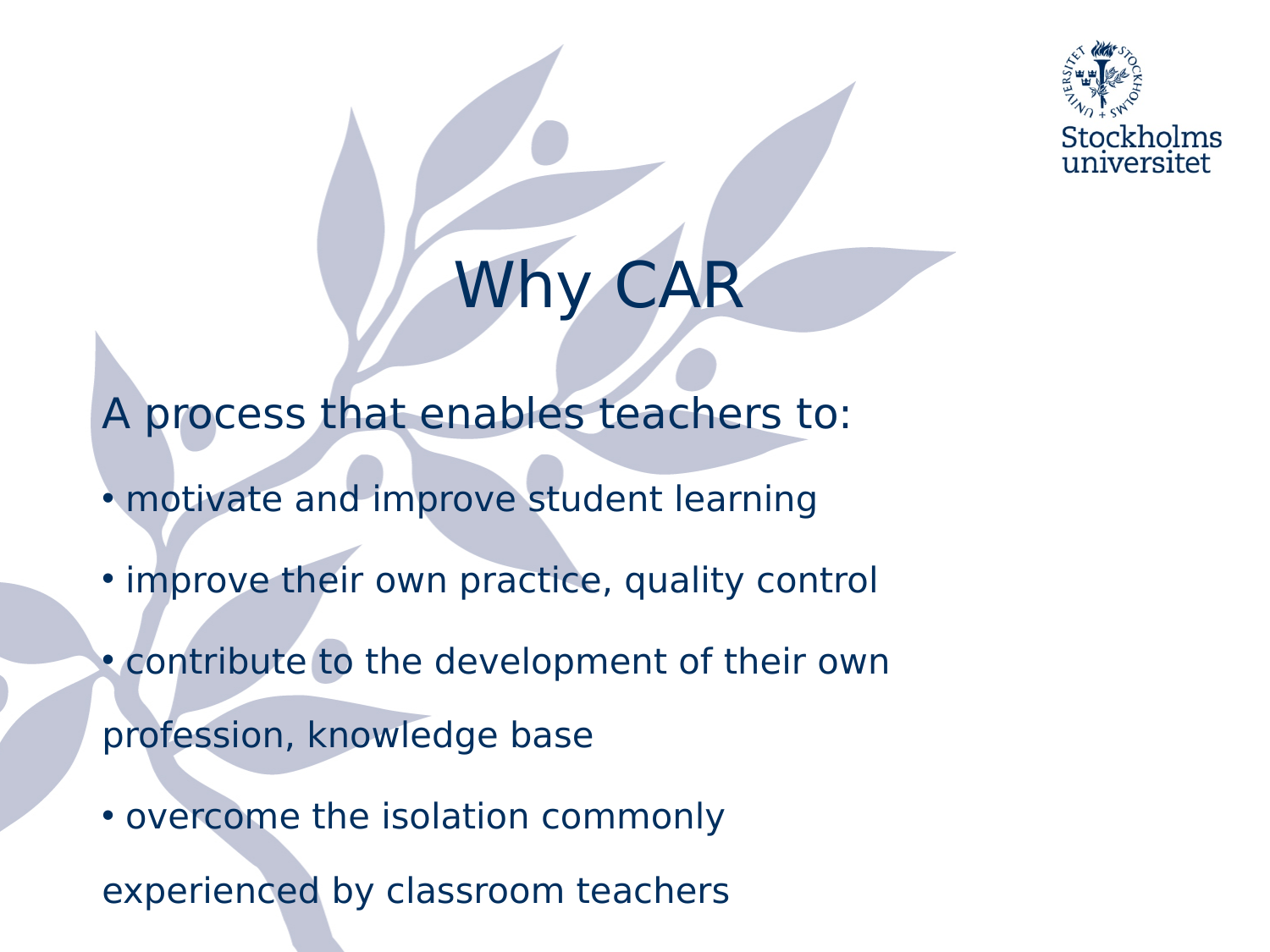

# Why CAR
A process that enables teachers to:
 motivate and improve student learning
 improve their own practice, quality control
 contribute to the development of their own profession, knowledge base
 overcome the isolation commonly 	experienced by classroom teachers